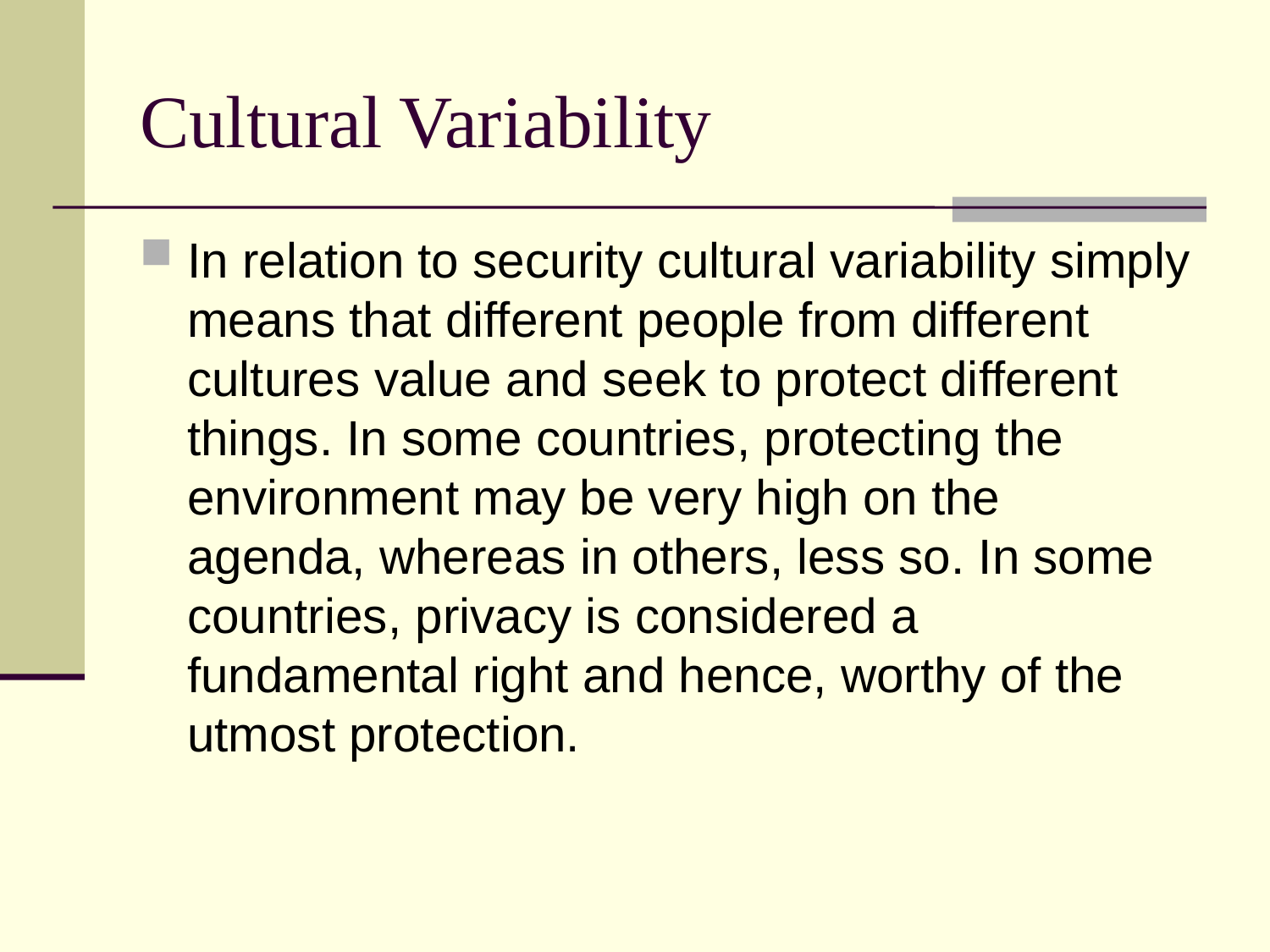

# Cultural Variability
In relation to security cultural variability simply means that different people from different cultures value and seek to protect different things. In some countries, protecting the environment may be very high on the agenda, whereas in others, less so. In some countries, privacy is considered a fundamental right and hence, worthy of the utmost protection.